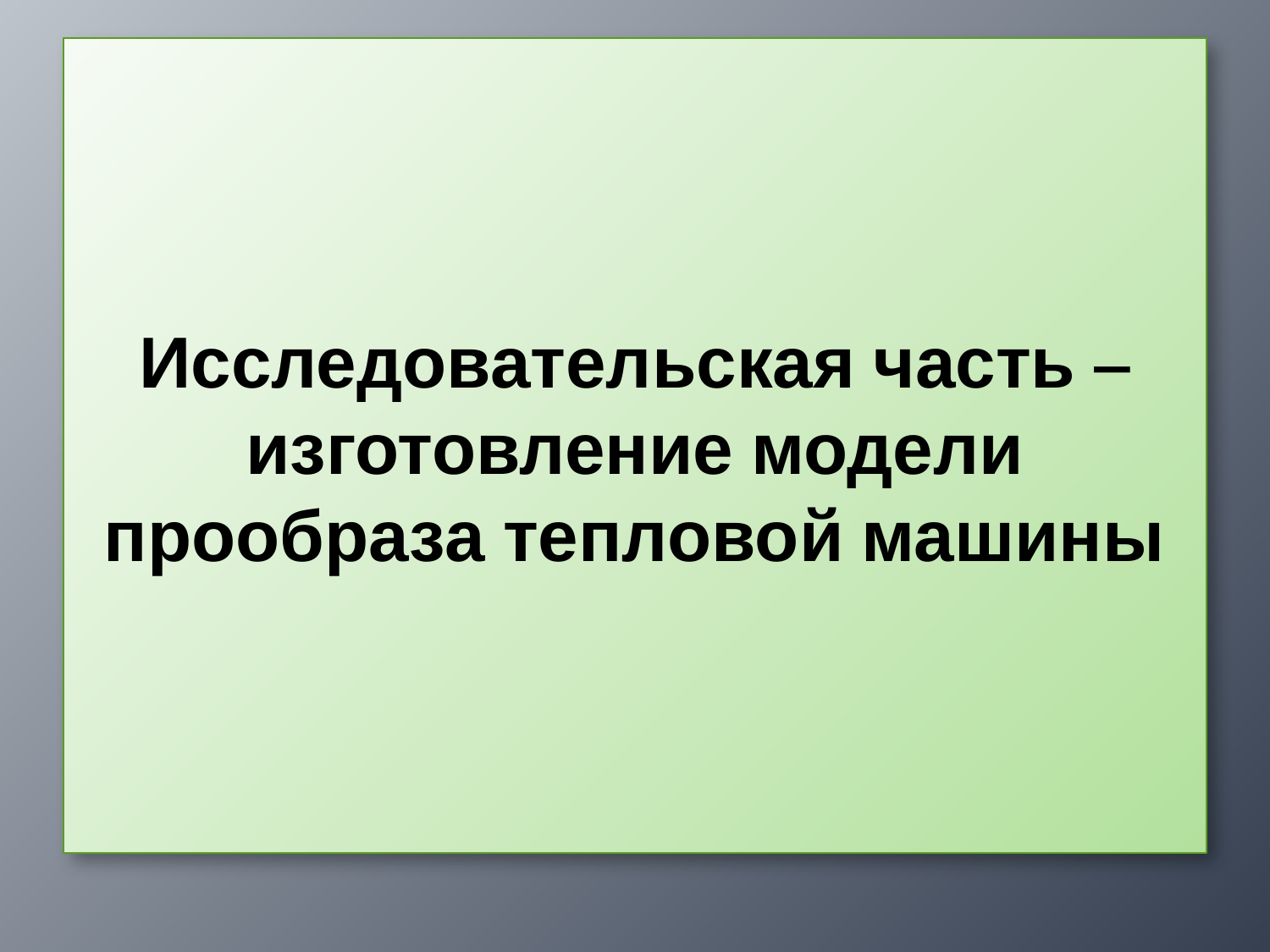

# Исследовательская часть – изготовление модели прообраза тепловой машины